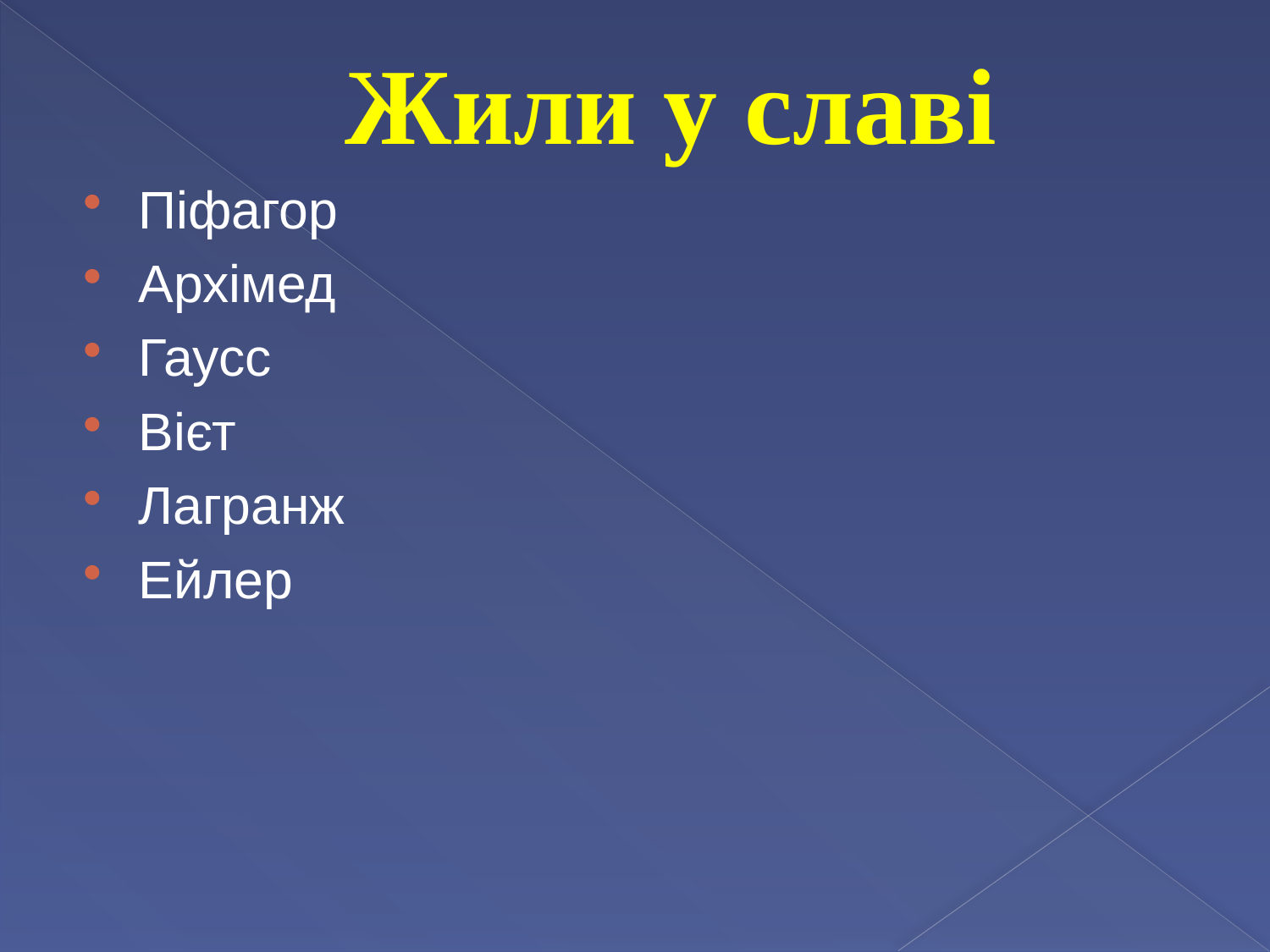

# Жили у славі
Піфагор
Архімед
Гаусс
Вієт
Лагранж
Ейлер